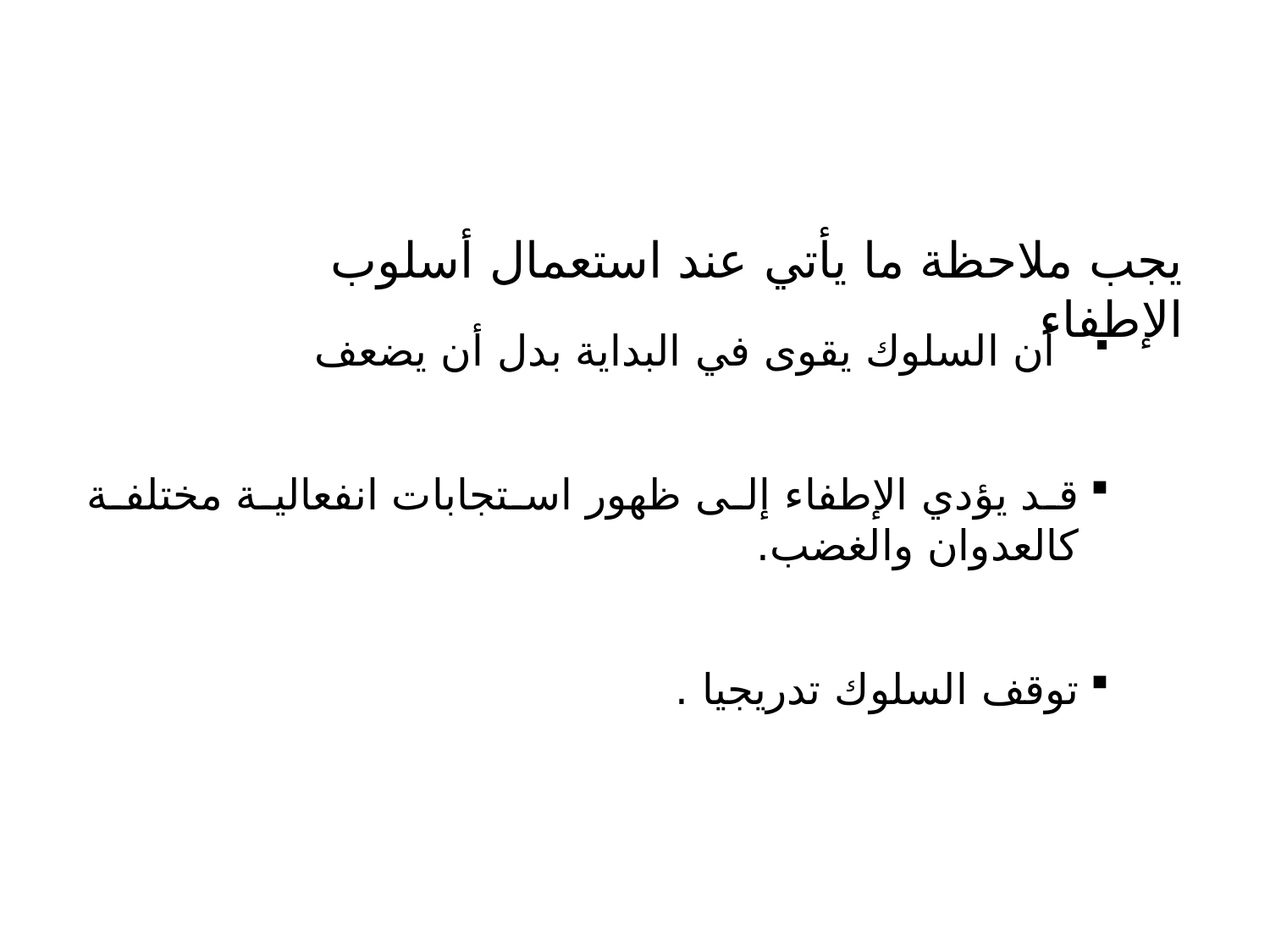

يجب ملاحظة ما يأتي عند استعمال أسلوب الإطفاء
  أن السلوك يقوى في البداية بدل أن يضعف

قد يؤدي الإطفاء إلى ظهور استجابات انفعالية مختلفة كالعدوان والغضب.

توقف السلوك تدريجيا .